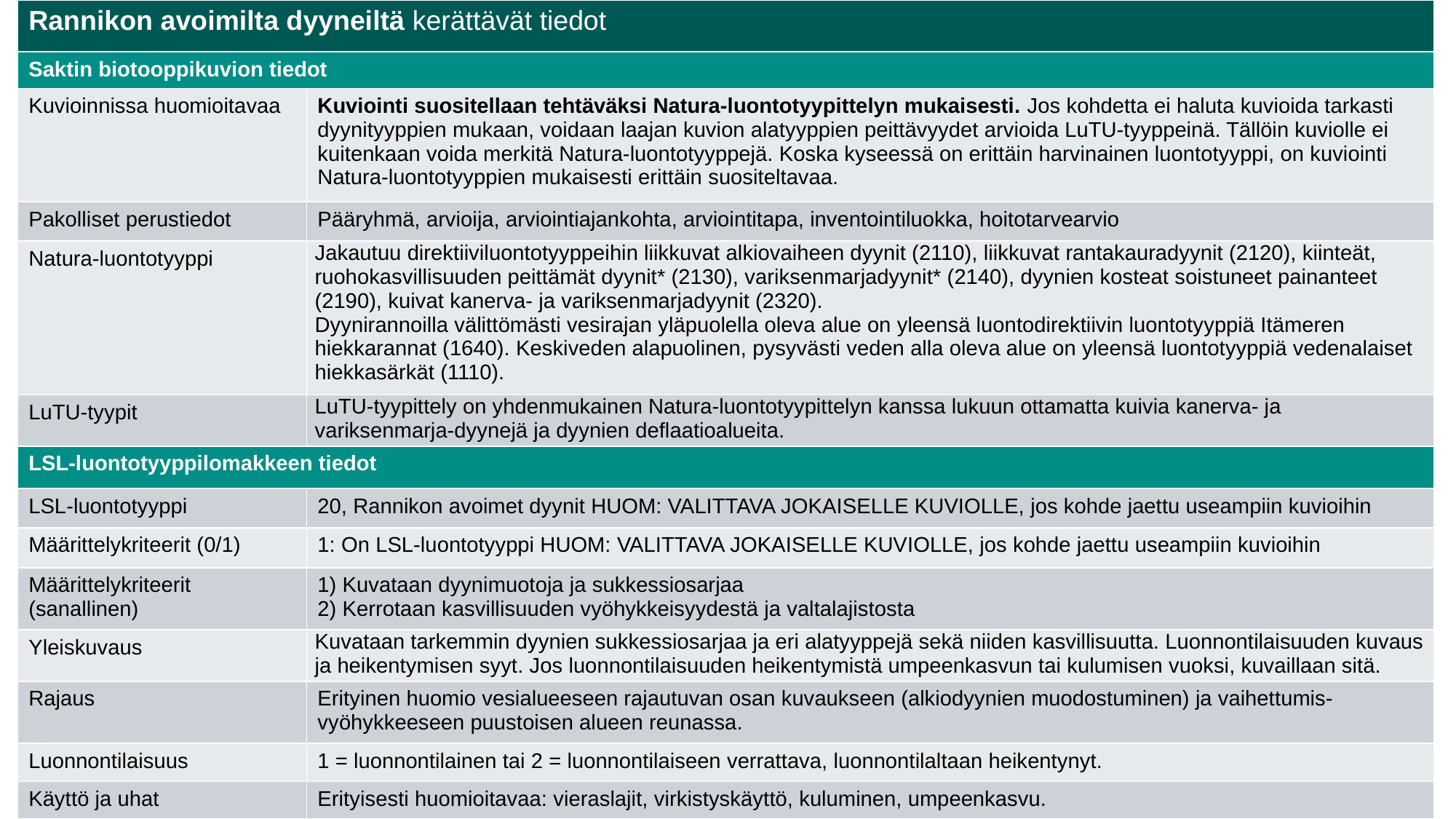

| Rannikon avoimilta dyyneiltä kerättävät tiedot |  |
| --- | --- |
| Saktin biotooppikuvion tiedot |  |
| Kuvioinnissa huomioitavaa | Kuviointi suositellaan tehtäväksi Natura-luontotyypittelyn mukaisesti. Jos kohdetta ei haluta kuvioida tarkasti dyynityyppien mukaan, voidaan laajan kuvion alatyyppien peittävyydet arvioida LuTU-tyyppeinä. Tällöin kuviolle ei kuitenkaan voida merkitä Natura-luontotyyppejä. Koska kyseessä on erittäin harvinainen luontotyyppi, on kuviointi Natura-luontotyyppien mukaisesti erittäin suositeltavaa. |
| Pakolliset perustiedot | Pääryhmä, arvioija, arviointiajankohta, arviointitapa, inventointiluokka, hoitotarvearvio |
| Natura-luontotyyppi | Jakautuu direktiiviluontotyyppeihin liikkuvat alkiovaiheen dyynit (2110), liikkuvat rantakauradyynit (2120), kiinteät, ruohokasvillisuuden peittämät dyynit\* (2130), variksenmarjadyynit\* (2140), dyynien kosteat soistuneet painanteet (2190), kuivat kanerva- ja variksenmarjadyynit (2320). Dyynirannoilla välittömästi vesirajan yläpuolella oleva alue on yleensä luontodirektiivin luontotyyppiä Itämeren hiekkarannat (1640). Keskiveden alapuolinen, pysyvästi veden alla oleva alue on yleensä luontotyyppiä vedenalaiset hiekkasärkät (1110). |
| LuTU-tyypit | LuTU-tyypittely on yhdenmukainen Natura-luontotyypittelyn kanssa lukuun ottamatta kuivia kanerva- ja variksenmarja-dyynejä ja dyynien deflaatioalueita. |
| LSL-luontotyyppilomakkeen tiedot |  |
| LSL-luontotyyppi | 20, Rannikon avoimet dyynit HUOM: VALITTAVA JOKAISELLE KUVIOLLE, jos kohde jaettu useampiin kuvioihin |
| Määrittelykriteerit (0/1) | 1: On LSL-luontotyyppi HUOM: VALITTAVA JOKAISELLE KUVIOLLE, jos kohde jaettu useampiin kuvioihin |
| Määrittelykriteerit (sanallinen) | 1) Kuvataan dyynimuotoja ja sukkessiosarjaa 2) Kerrotaan kasvillisuuden vyöhykkeisyydestä ja valtalajistosta |
| Yleiskuvaus | Kuvataan tarkemmin dyynien sukkessiosarjaa ja eri alatyyppejä sekä niiden kasvillisuutta. Luonnontilaisuuden kuvaus ja heikentymisen syyt. Jos luonnontilaisuuden heikentymistä umpeenkasvun tai kulumisen vuoksi, kuvaillaan sitä. |
| Rajaus | Erityinen huomio vesialueeseen rajautuvan osan kuvaukseen (alkiodyynien muodostuminen) ja vaihettumis-vyöhykkeeseen puustoisen alueen reunassa. |
| Luonnontilaisuus | 1 = luonnontilainen tai 2 = luonnontilaiseen verrattava, luonnontilaltaan heikentynyt. |
| Käyttö ja uhat | Erityisesti huomioitavaa: vieraslajit, virkistyskäyttö, kuluminen, umpeenkasvu. |